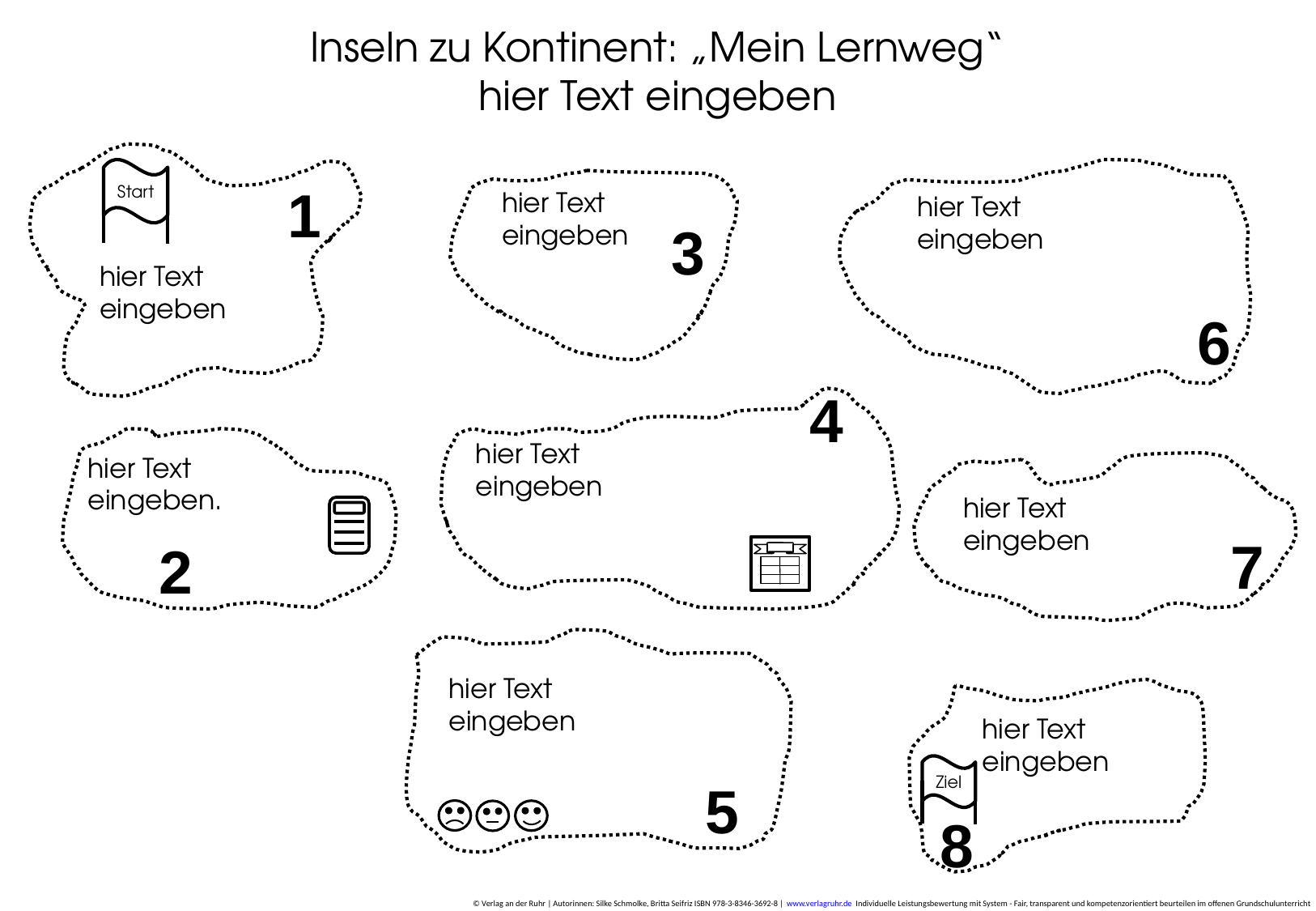

Inseln zu Kontinent: „Mein Lernweg“
hier Text eingeben

hier Text
eingeben
1
Start

hier Text
eingeben
hier Text
eingeben
3
6
4

hier Text
eingeben
hier Text
eingeben.

hier Text
eingeben
7

2

hier Text
eingeben

hier Text
eingeben
Ziel
5

8